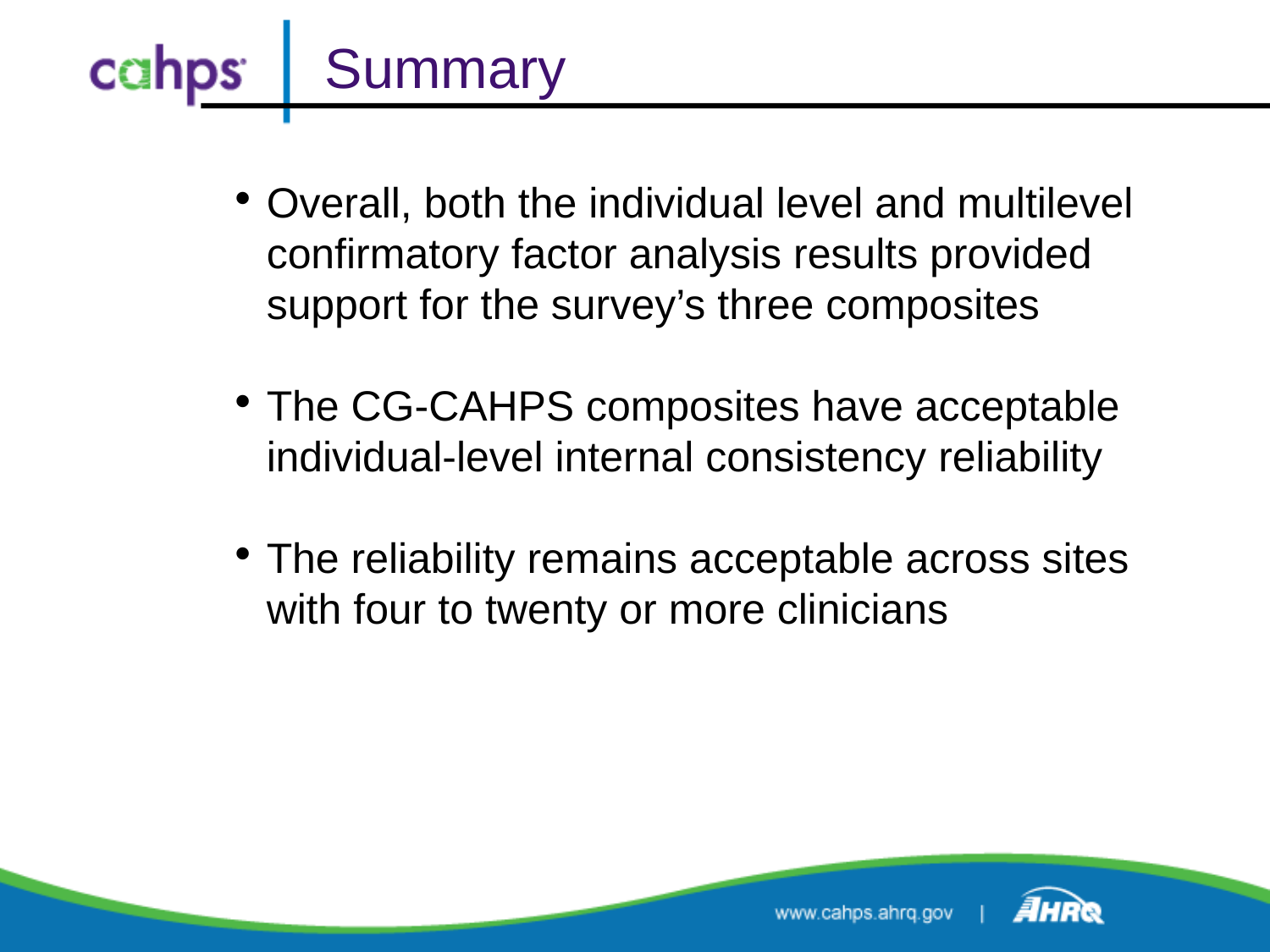

# Summary

Overall, both the individual level and multilevel confirmatory factor analysis results provided support for the survey’s three composites

The CG-CAHPS composites have acceptable individual-level internal consistency reliability

The reliability remains acceptable across sites with four to twenty or more clinicians